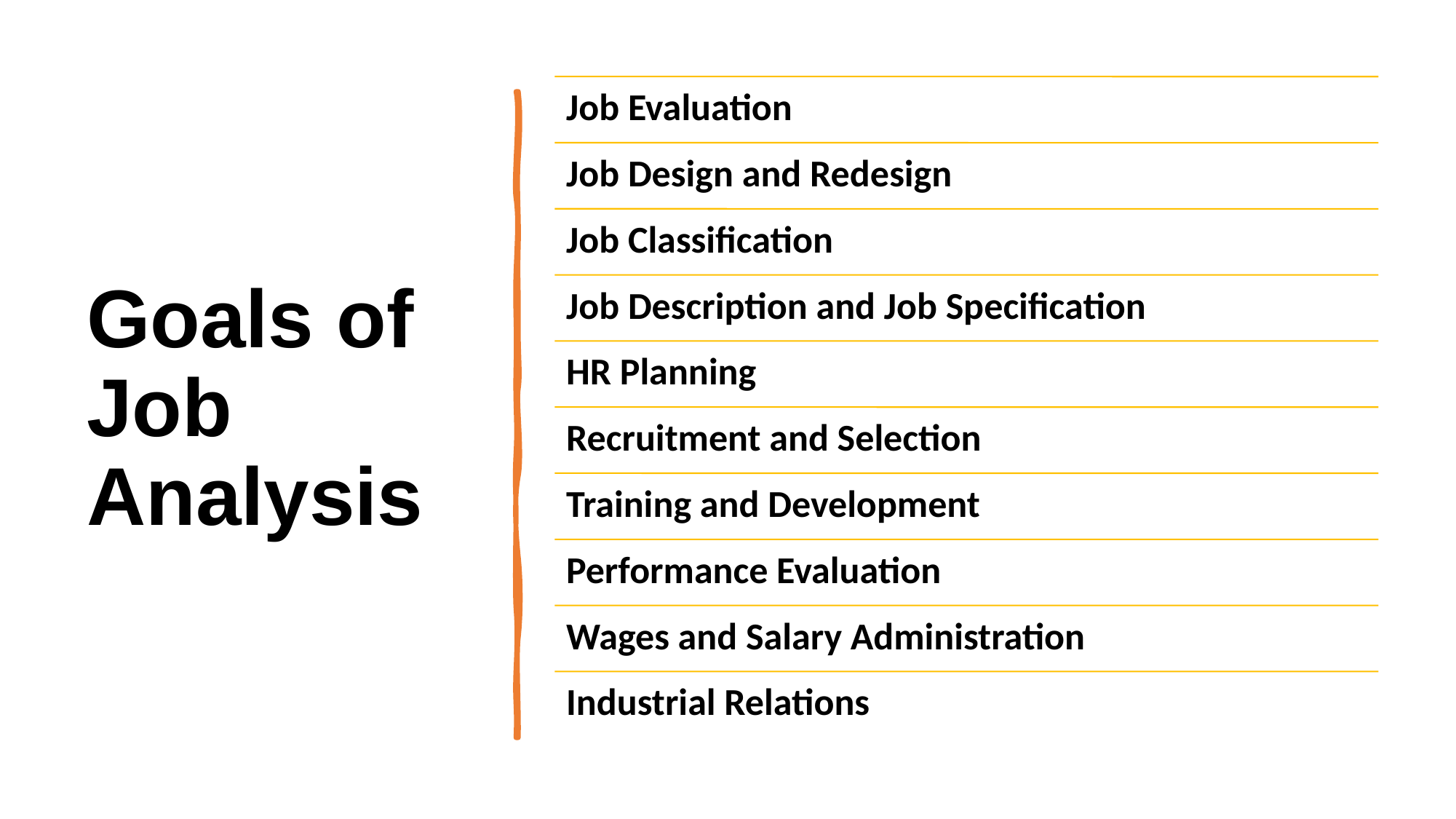

Job Evaluation
Job Design and Redesign
Job Classification
Job Description and Job Specification
HR Planning
Recruitment and Selection
Training and Development
Performance Evaluation
Wages and Salary Administration
Industrial Relations
# Goals of Job Analysis